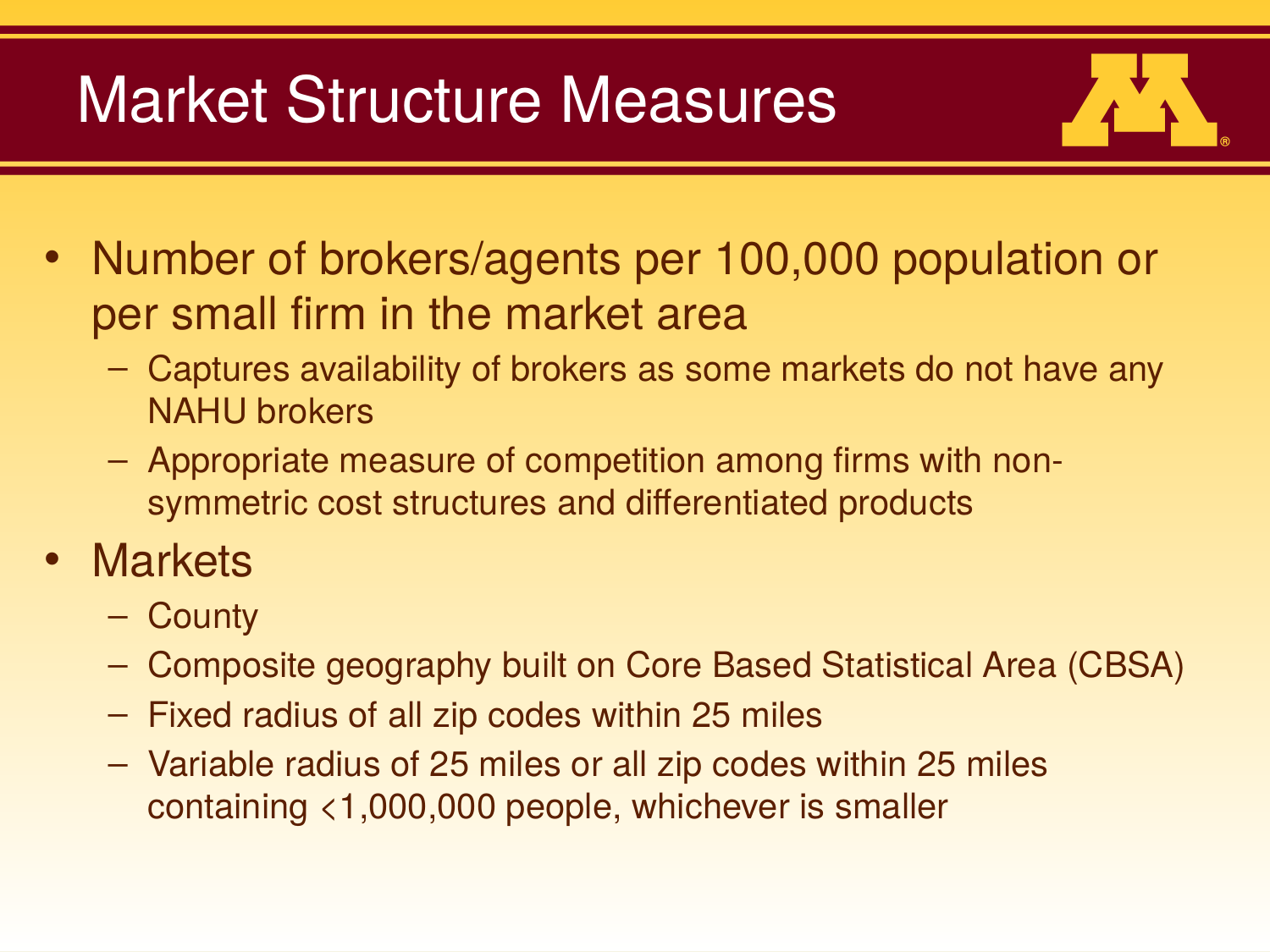

# Market Structure Measures
Number of brokers/agents per 100,000 population or per small firm in the market area
Captures availability of brokers as some markets do not have any NAHU brokers
Appropriate measure of competition among firms with non-symmetric cost structures and differentiated products
Markets
County
Composite geography built on Core Based Statistical Area (CBSA)
Fixed radius of all zip codes within 25 miles
Variable radius of 25 miles or all zip codes within 25 miles containing <1,000,000 people, whichever is smaller